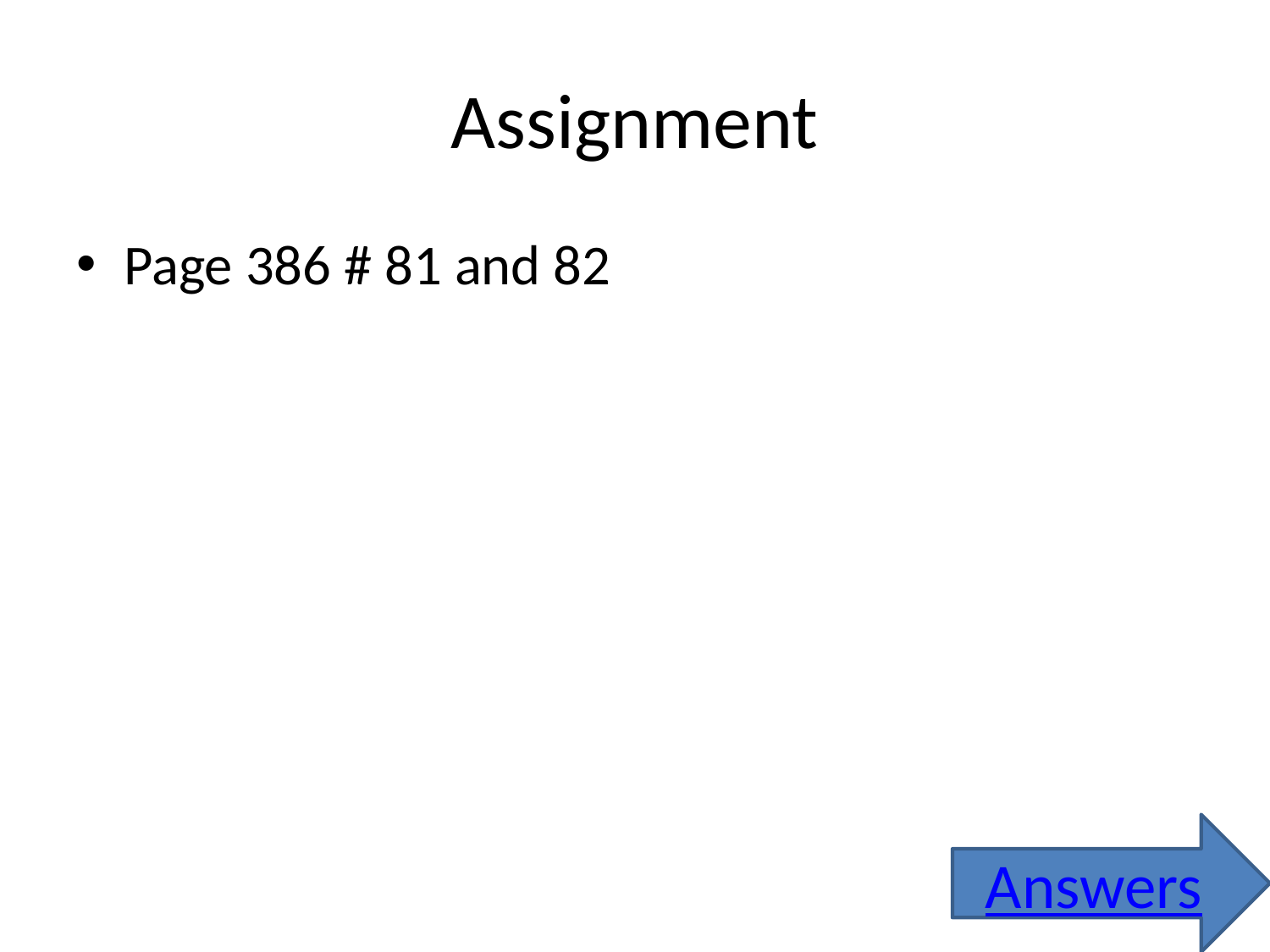

# Assignment
Page 386 # 81 and 82

Answers